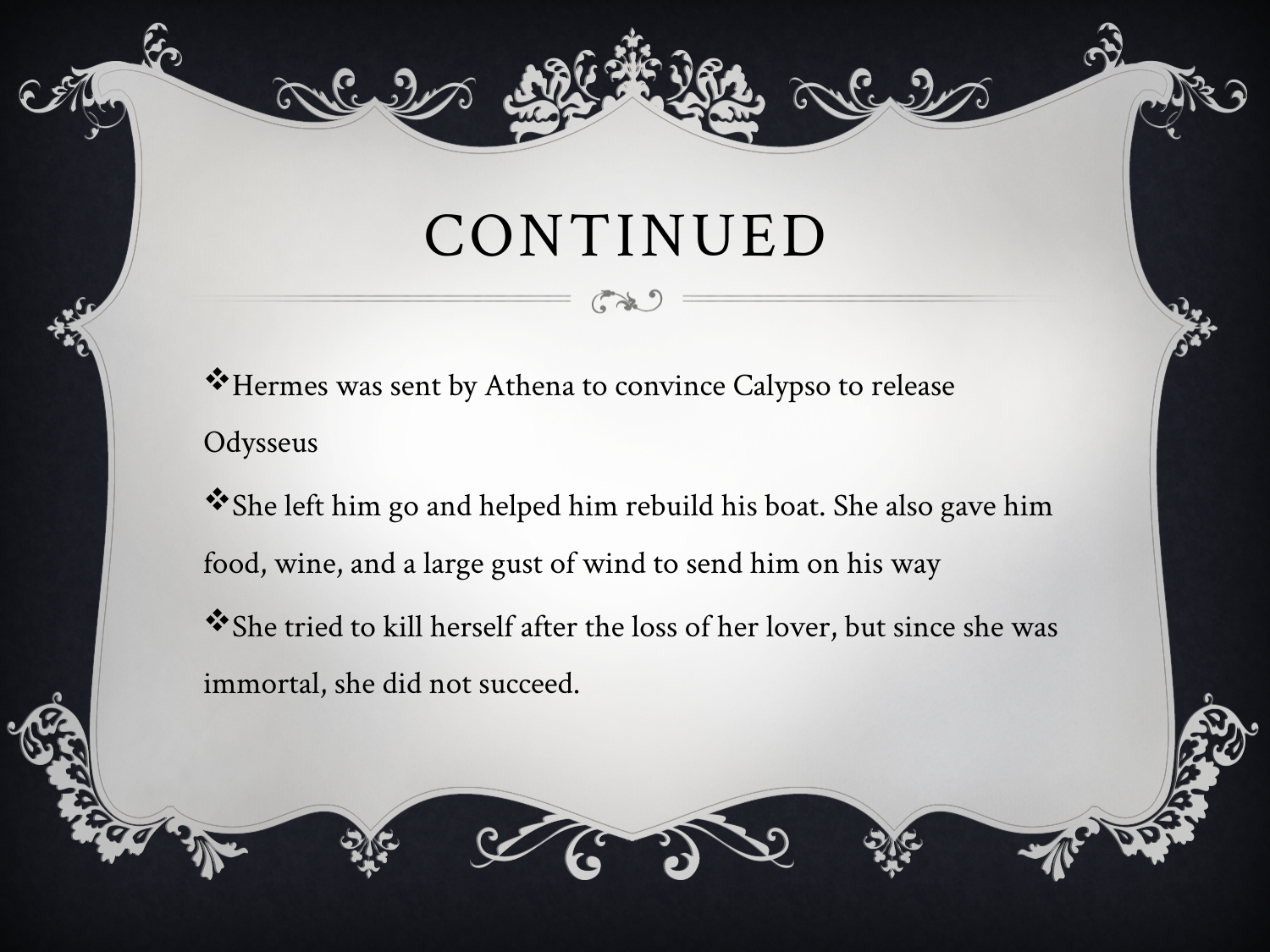

# Continued
Hermes was sent by Athena to convince Calypso to release Odysseus
She left him go and helped him rebuild his boat. She also gave him food, wine, and a large gust of wind to send him on his way
She tried to kill herself after the loss of her lover, but since she was immortal, she did not succeed.